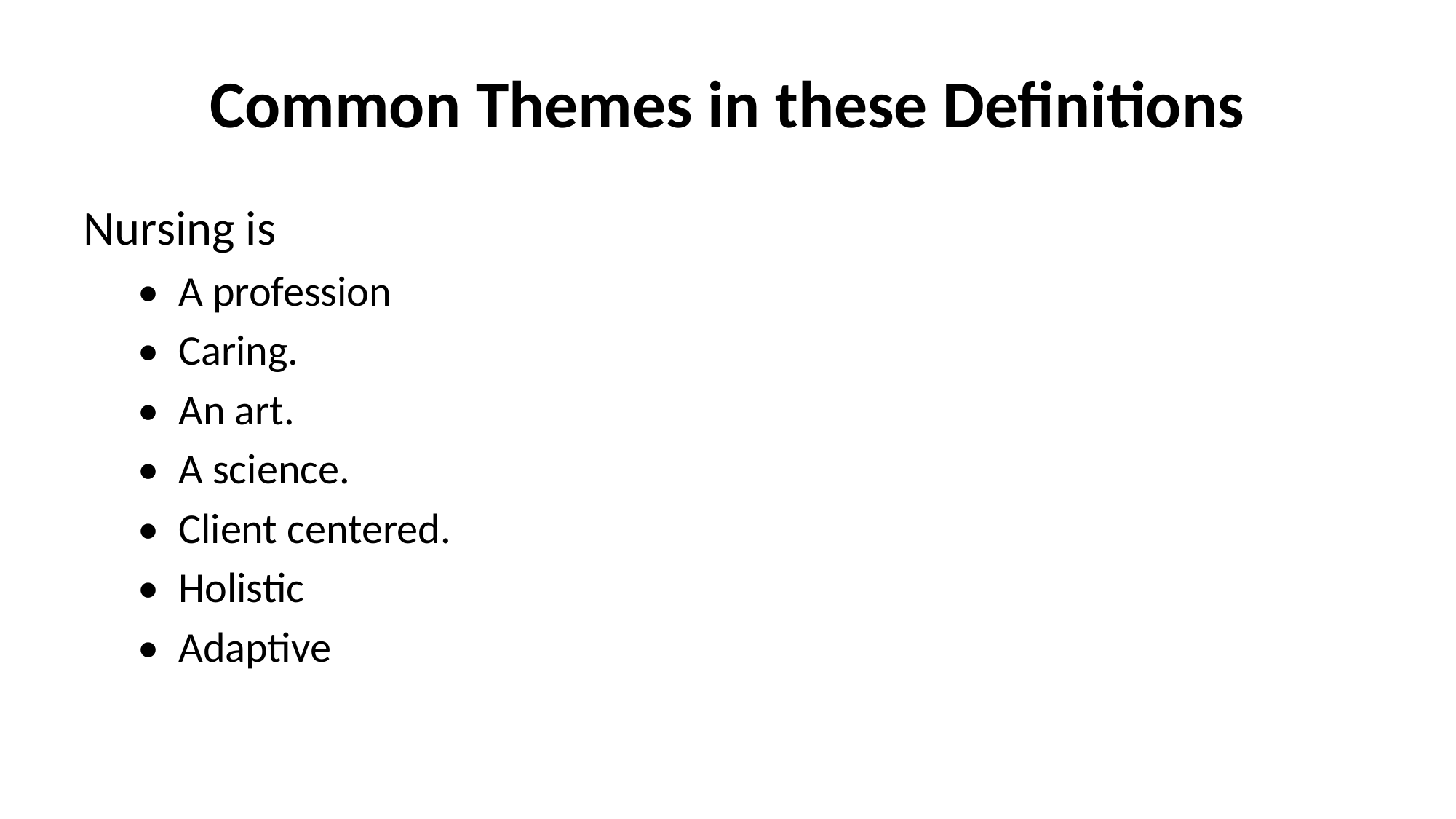

# Common Themes in these Definitions
Nursing is
•  A profession
•  Caring.
•  An art.
•  A science.
•  Client centered.
•  Holistic
•  Adaptive